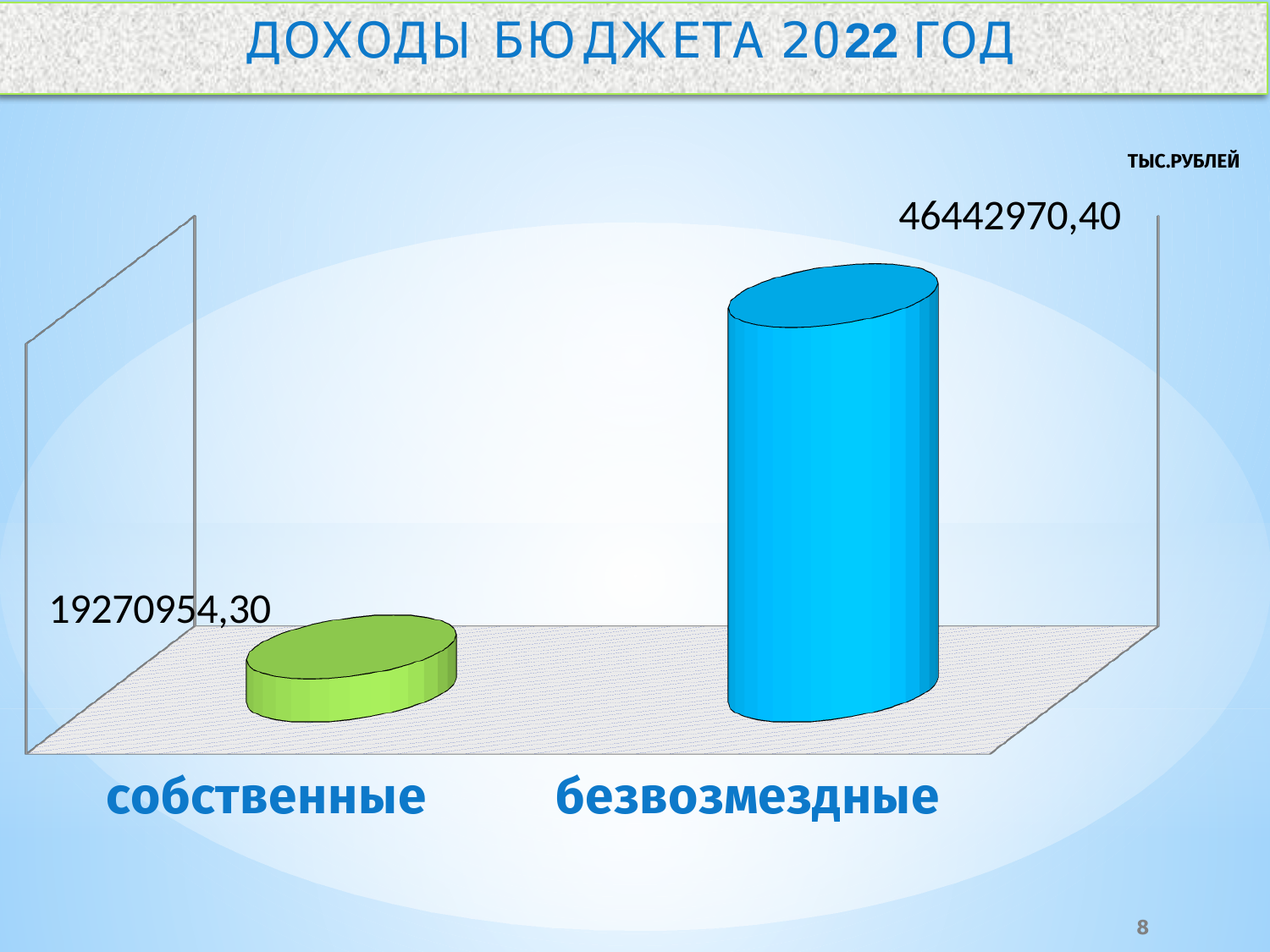

# ДОХОДЫ БЮДЖЕТА 2022 ГОД
ТЫС.РУБЛЕЙ

[unsupported chart]

8